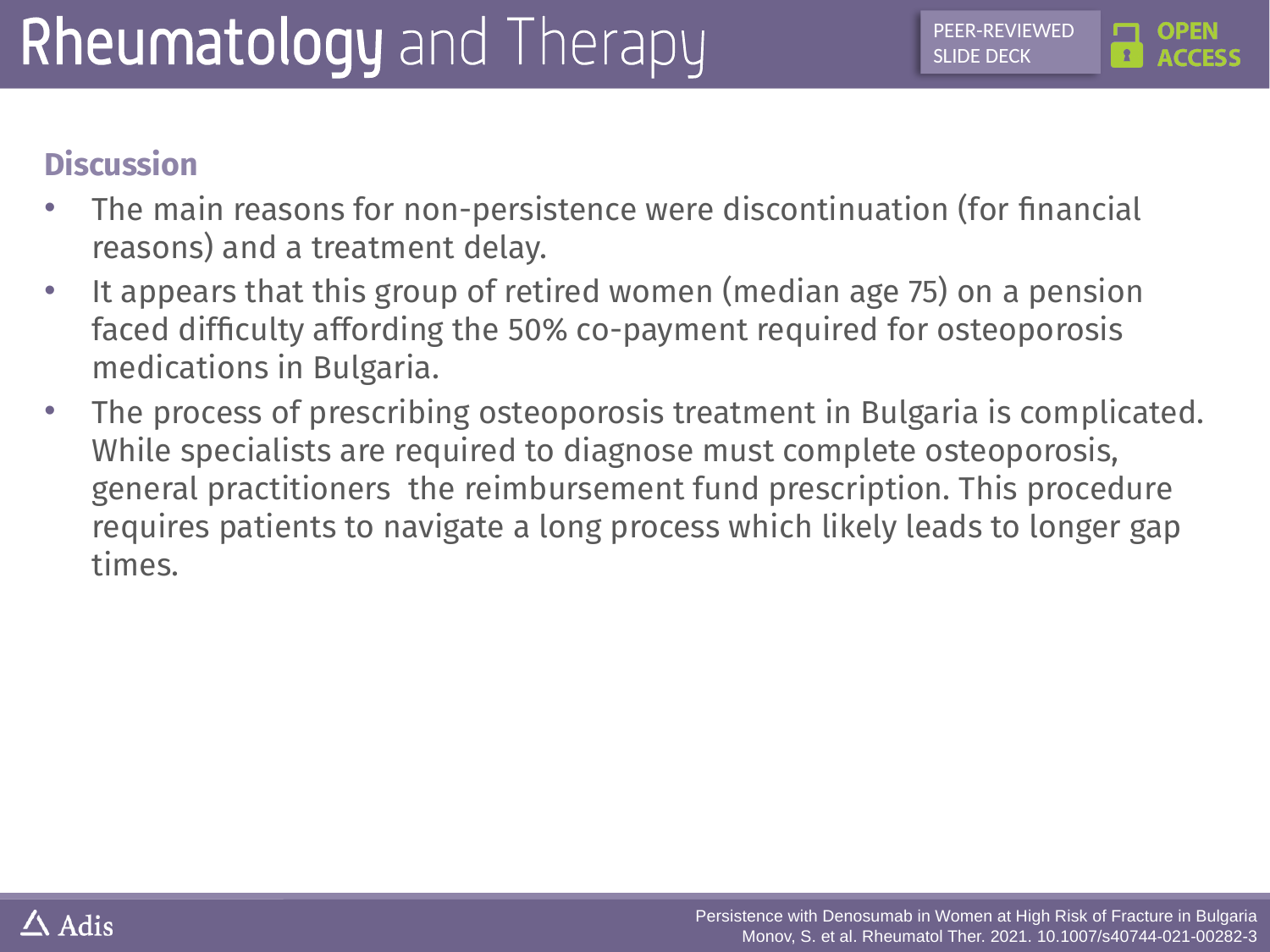

PEER-REVIEWED SLIDE DECK
Discussion
The main reasons for non-persistence were discontinuation (for financial reasons) and a treatment delay.
It appears that this group of retired women (median age 75) on a pension faced difficulty affording the 50% co-payment required for osteoporosis medications in Bulgaria.
The process of prescribing osteoporosis treatment in Bulgaria is complicated. While specialists are required to diagnose must complete osteoporosis, general practitioners  the reimbursement fund prescription. This procedure requires patients to navigate a long process which likely leads to longer gap times.

Persistence with Denosumab in Women at High Risk of Fracture in Bulgaria
Monov, S. et al. Rheumatol Ther. 2021. 10.1007/s40744-021-00282-3